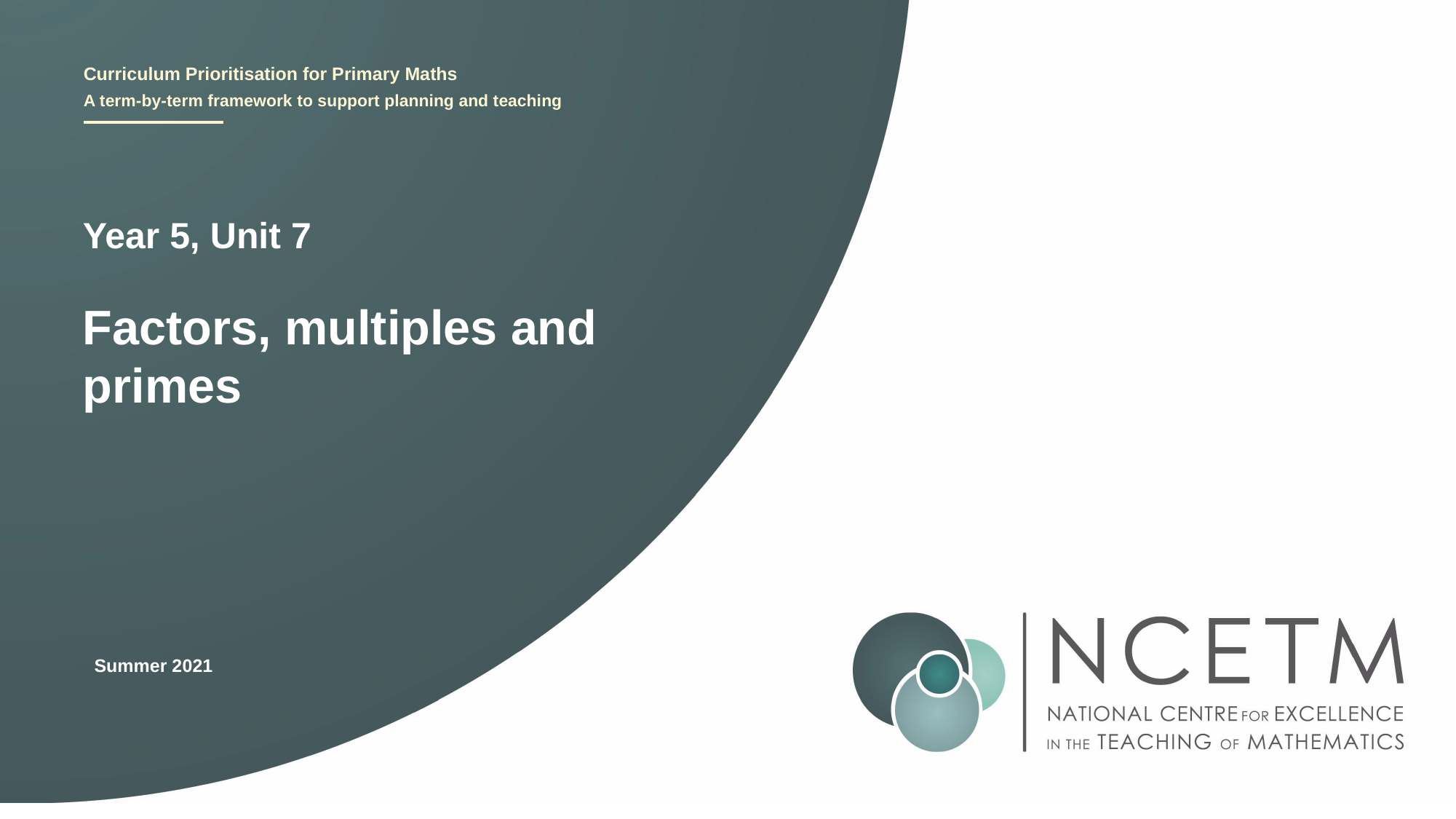

Year 5, Unit 7
Factors, multiples and primes